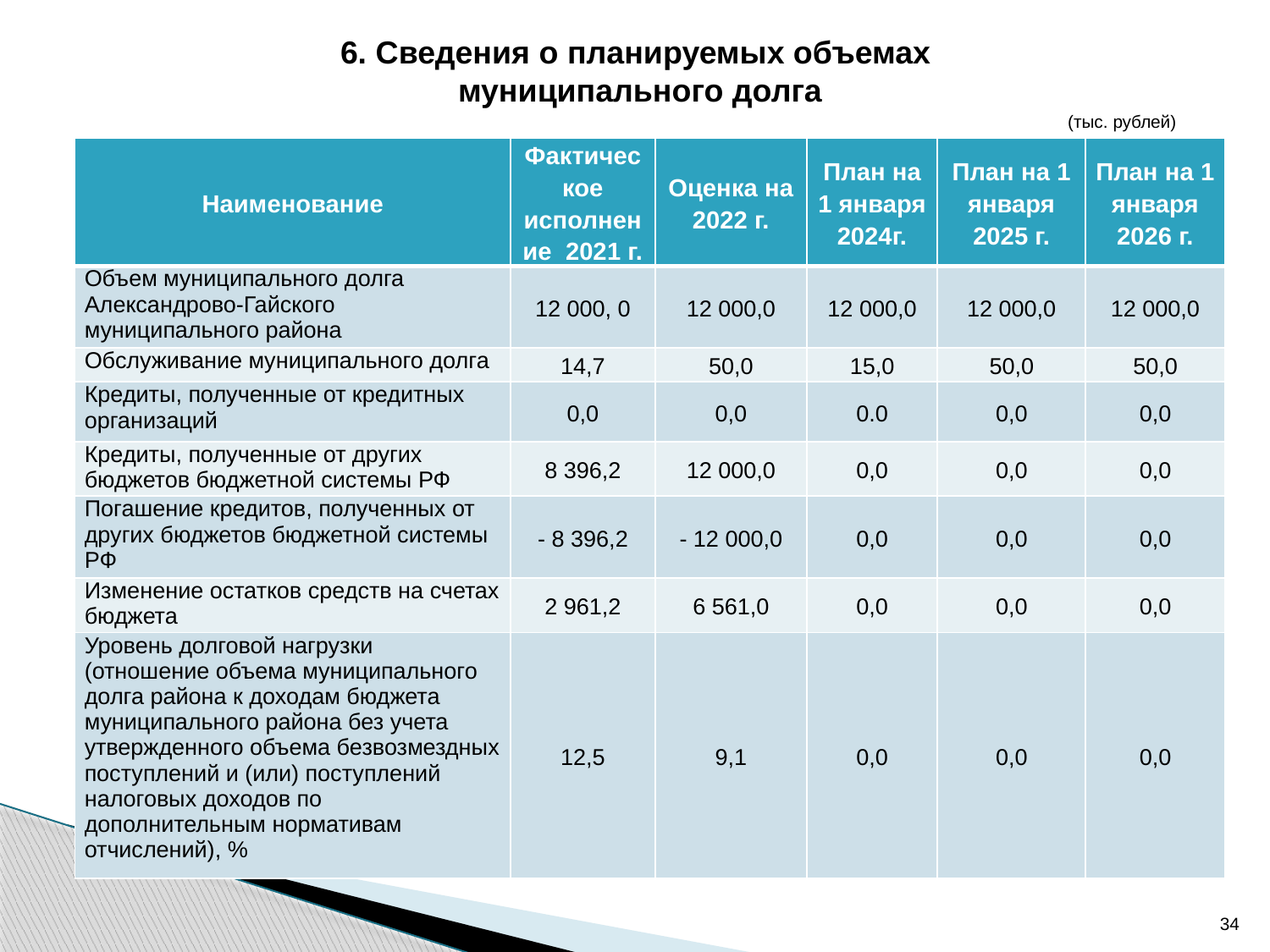

6. Сведения о планируемых объемах
муниципального долга
(тыс. рублей)
| Наименование | Фактическое исполнение 2021 г. | Оценка на 2022 г. | План на 1 января 2024г. | План на 1 января 2025 г. | План на 1 января 2026 г. |
| --- | --- | --- | --- | --- | --- |
| Объем муниципального долга Александрово-Гайского муниципального района | 12 000, 0 | 12 000,0 | 12 000,0 | 12 000,0 | 12 000,0 |
| Обслуживание муниципального долга | 14,7 | 50,0 | 15,0 | 50,0 | 50,0 |
| Кредиты, полученные от кредитных организаций | 0,0 | 0,0 | 0.0 | 0,0 | 0,0 |
| Кредиты, полученные от других бюджетов бюджетной системы РФ | 8 396,2 | 12 000,0 | 0,0 | 0,0 | 0,0 |
| Погашение кредитов, полученных от других бюджетов бюджетной системы РФ | - 8 396,2 | - 12 000,0 | 0,0 | 0,0 | 0,0 |
| Изменение остатков средств на счетах бюджета | 2 961,2 | 6 561,0 | 0,0 | 0,0 | 0,0 |
| Уровень долговой нагрузки (отношение объема муниципального долга района к доходам бюджета муниципального района без учета утвержденного объема безвозмездных поступлений и (или) поступлений налоговых доходов по дополнительным нормативам отчислений), % | 12,5 | 9,1 | 0,0 | 0,0 | 0,0 |
34